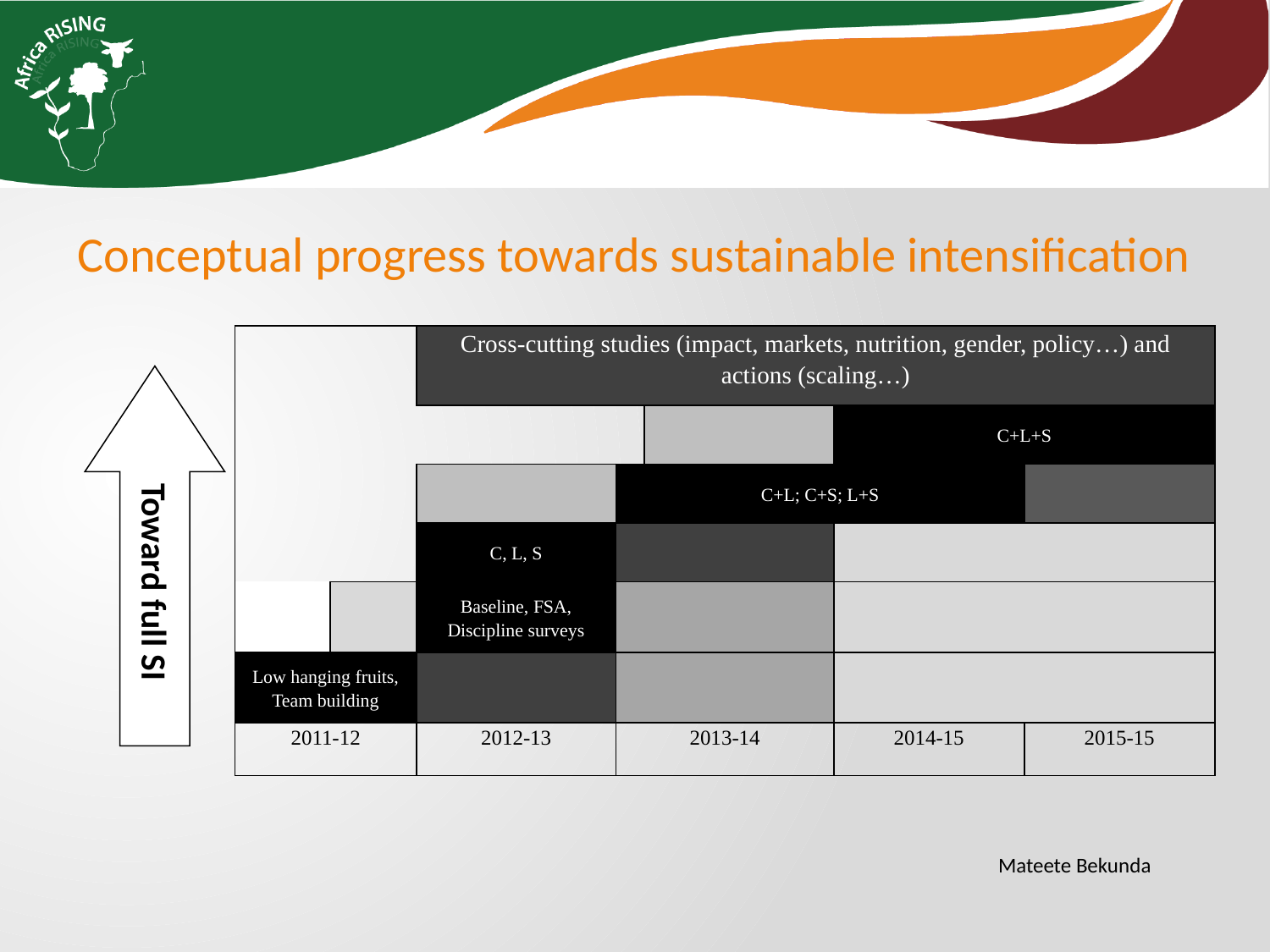

Conceptual progress towards sustainable intensification

|  |  | Cross-cutting studies (impact, markets, nutrition, gender, policy…) and actions (scaling…) |  |  |  |  |
| --- | --- | --- | --- | --- | --- | --- |
|  |  |  |  |  | C+L+S |  |
|  |  |  | C+L; C+S; L+S |  |  |  |
|  |  | C, L, S |  |  |  |  |
|  |  | Baseline, FSA, Discipline surveys |  |  |  |  |
| Low hanging fruits, Team building |  |  |  |  |  |  |
| 2011-12 |  | 2012-13 | 2013-14 |  | 2014-15 | 2015-15 |
Toward full SI

Mateete Bekunda